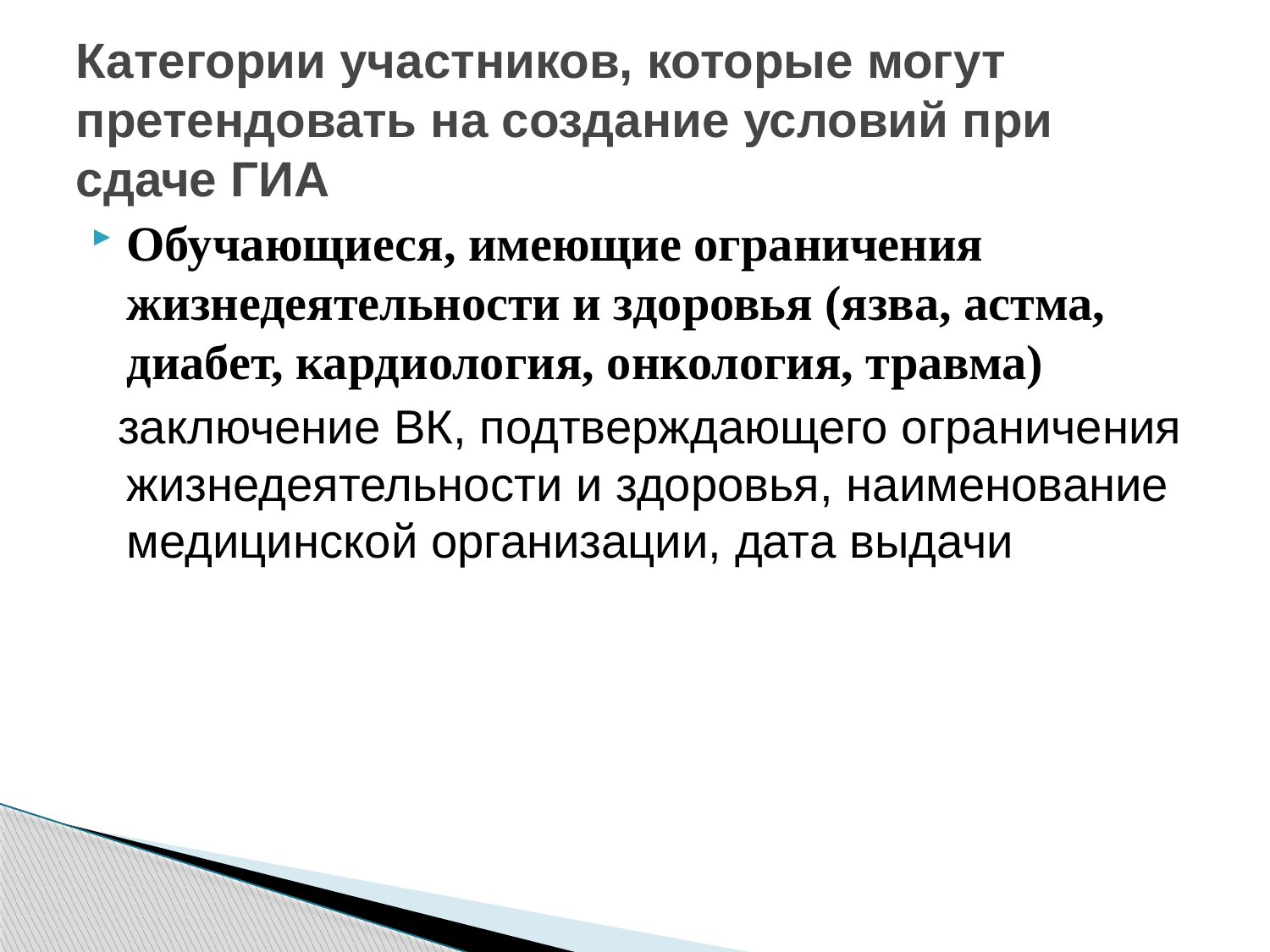

# Категории участников, которые могут претендовать на создание условий при сдаче ГИА
Обучающиеся, имеющие ограничения жизнедеятельности и здоровья (язва, астма, диабет, кардиология, онкология, травма)
  заключение ВК, подтверждающего ограничения жизнедеятельности и здоровья, наименование медицинской организации, дата выдачи